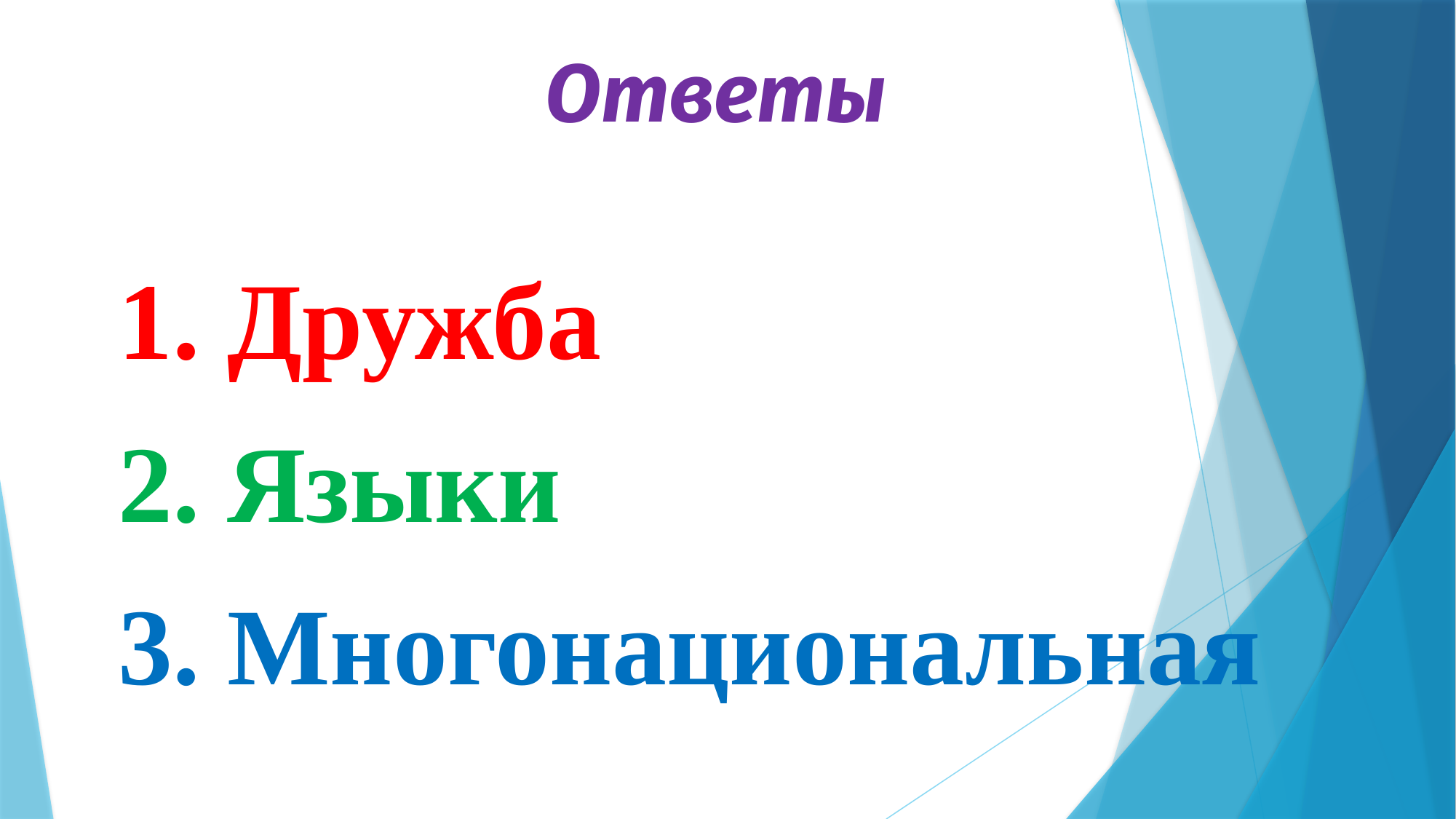

Ответы
1. Дружба
2. Языки
3. Многонациональная